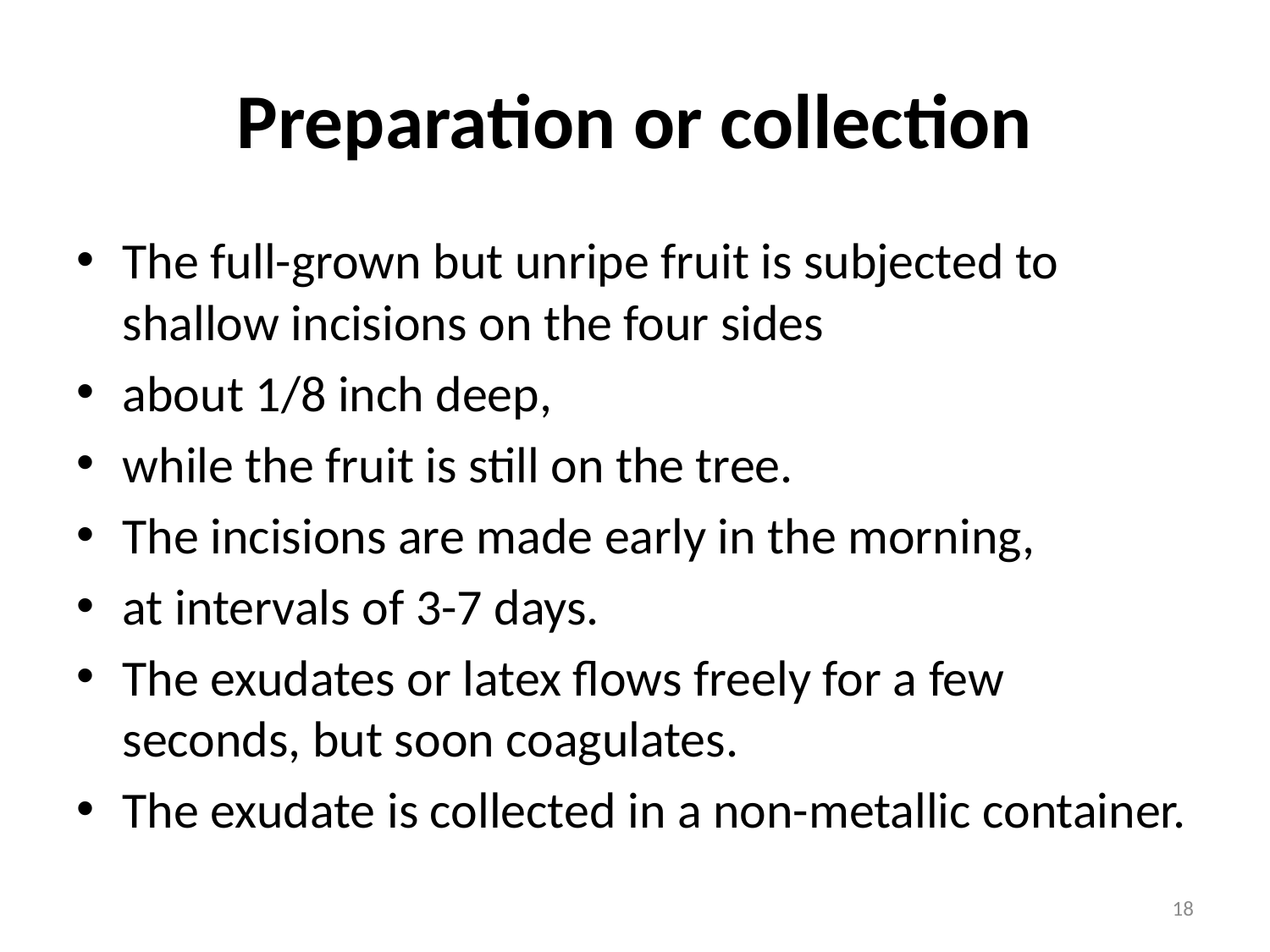

# Preparation or collection
The full-grown but unripe fruit is subjected to shallow incisions on the four sides
about 1/8 inch deep,
while the fruit is still on the tree.
The incisions are made early in the morning,
at intervals of 3-7 days.
The exudates or latex flows freely for a few seconds, but soon coagulates.
The exudate is collected in a non-metallic container.

18